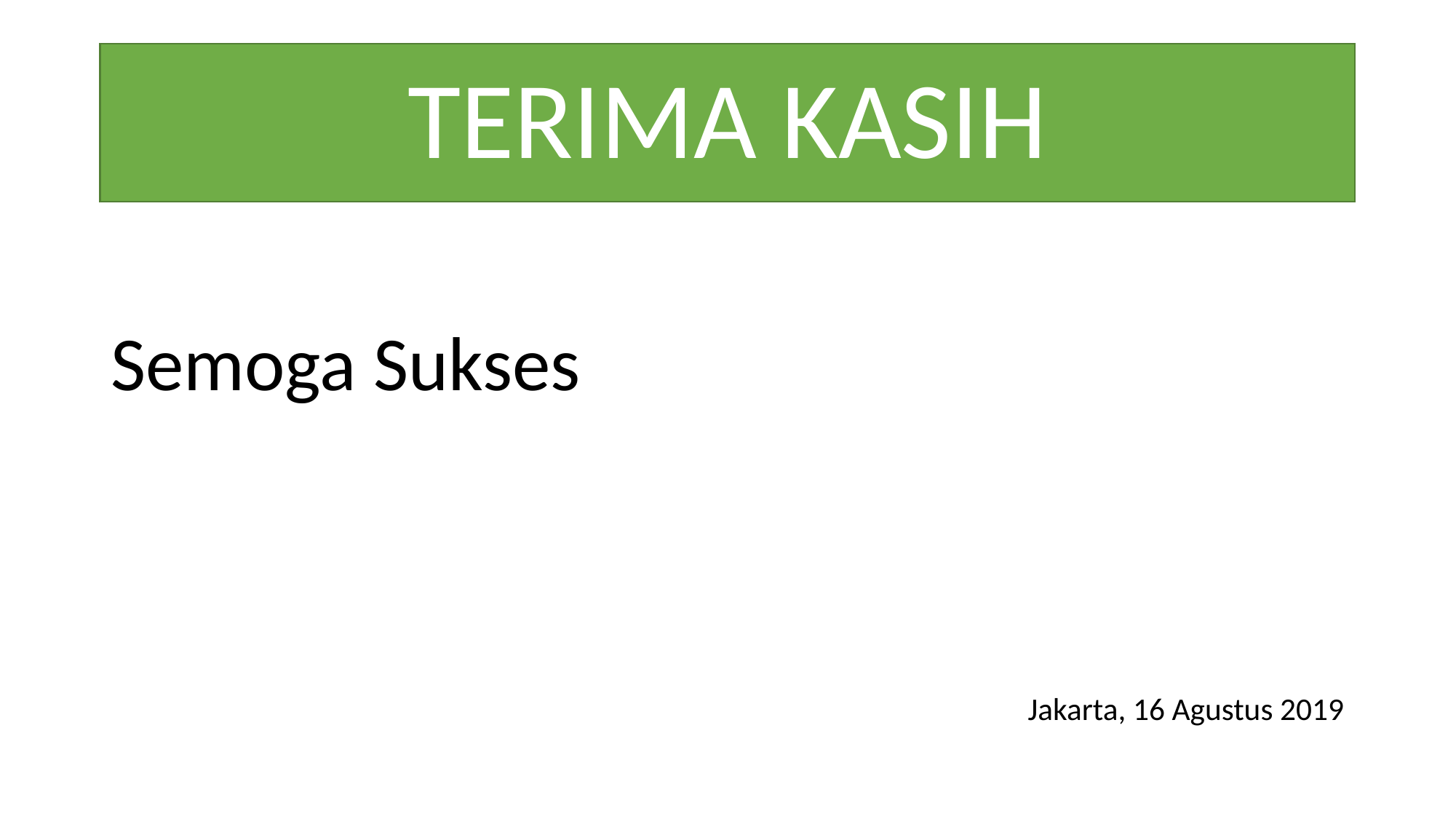

# TERIMA KASIH

Semoga Sukses

Jakarta, 16 Agustus 2019